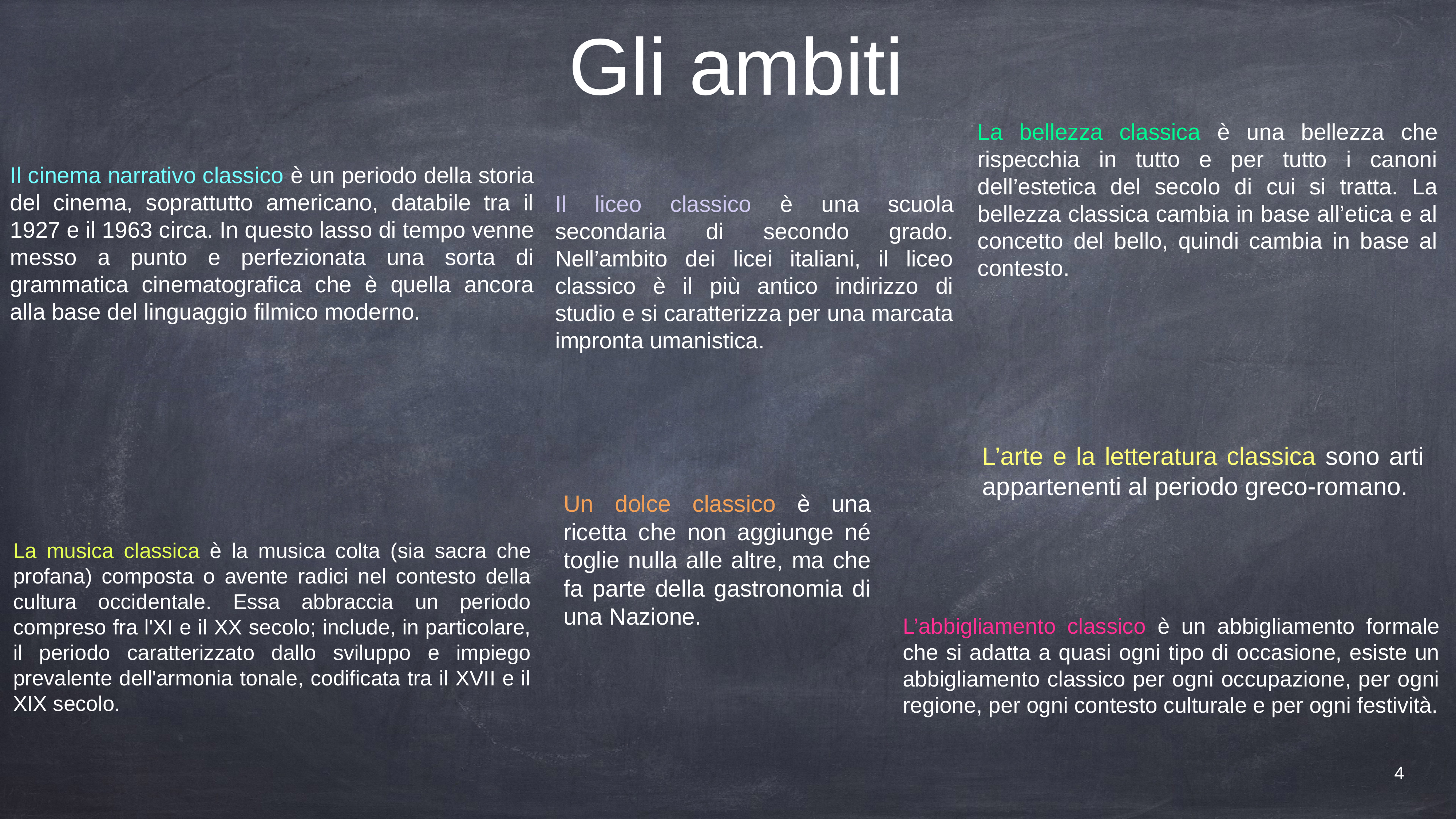

# Gli ambiti
La bellezza classica è una bellezza che rispecchia in tutto e per tutto i canoni dell’estetica del secolo di cui si tratta. La bellezza classica cambia in base all’etica e al concetto del bello, quindi cambia in base al contesto.
Il cinema narrativo classico è un periodo della storia del cinema, soprattutto americano, databile tra il 1927 e il 1963 circa. In questo lasso di tempo venne messo a punto e perfezionata una sorta di grammatica cinematografica che è quella ancora alla base del linguaggio filmico moderno.
Il liceo classico è una scuola secondaria di secondo grado. Nell’ambito dei licei italiani, il liceo classico è il più antico indirizzo di studio e si caratterizza per una marcata impronta umanistica.
L’arte e la letteratura classica sono arti  appartenenti al periodo greco-romano.
Un dolce classico è una ricetta che non aggiunge né toglie nulla alle altre, ma che fa parte della gastronomia di una Nazione.
La musica classica è la musica colta (sia sacra che profana) composta o avente radici nel contesto della cultura occidentale. Essa abbraccia un periodo compreso fra l'XI e il XX secolo; include, in particolare, il periodo caratterizzato dallo sviluppo e impiego prevalente dell'armonia tonale, codificata tra il XVII e il XIX secolo.
L’abbigliamento classico è un abbigliamento formale che si adatta a quasi ogni tipo di occasione, esiste un abbigliamento classico per ogni occupazione, per ogni regione, per ogni contesto culturale e per ogni festività.
4